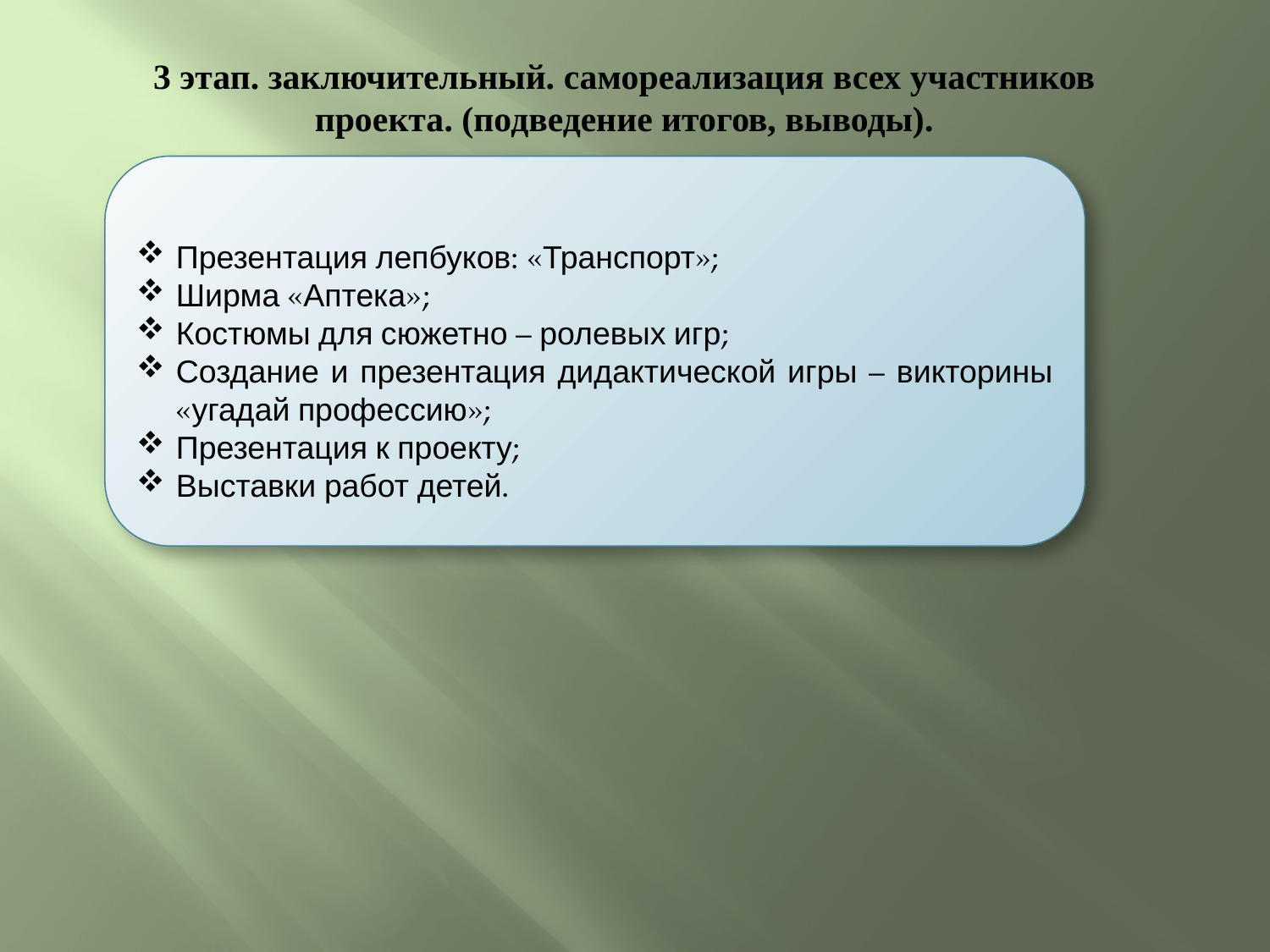

# 3 этап. заключительный. самореализация всех участников проекта. (подведение итогов, выводы).

Презентация лепбуков: «Транспорт»;
Ширма «Аптека»;
Костюмы для сюжетно – ролевых игр;
Создание и презентация дидактической игры – викторины «угадай профессию»;
Презентация к проекту;
Выставки работ детей.